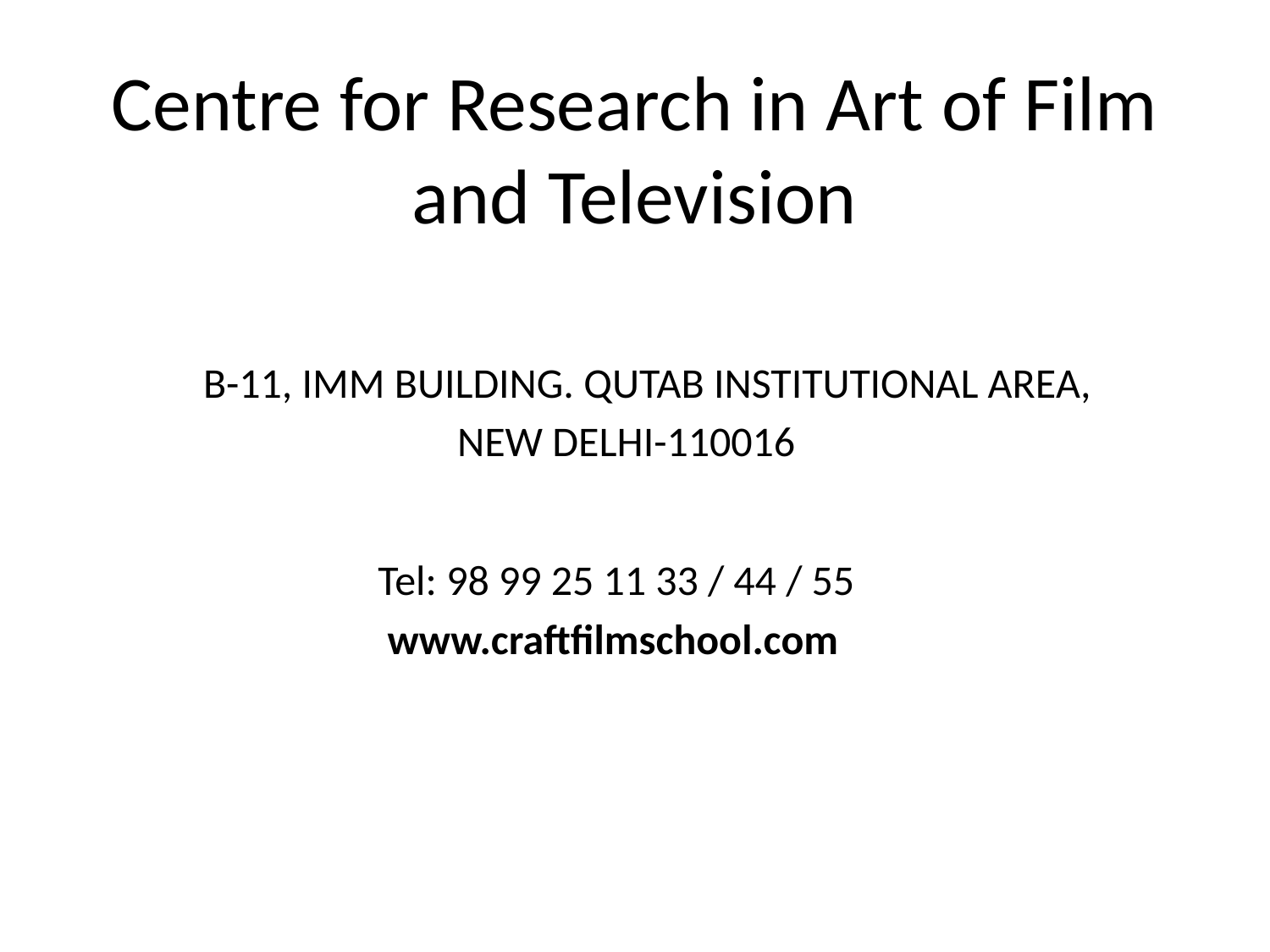

# Centre for Research in Art of Film and Television
	B-11, IMM BUILDING. QUTAB INSTITUTIONAL AREA,
			NEW DELHI-110016

		     Tel: 98 99 25 11 33 / 44 / 55
		      www.craftfilmschool.com